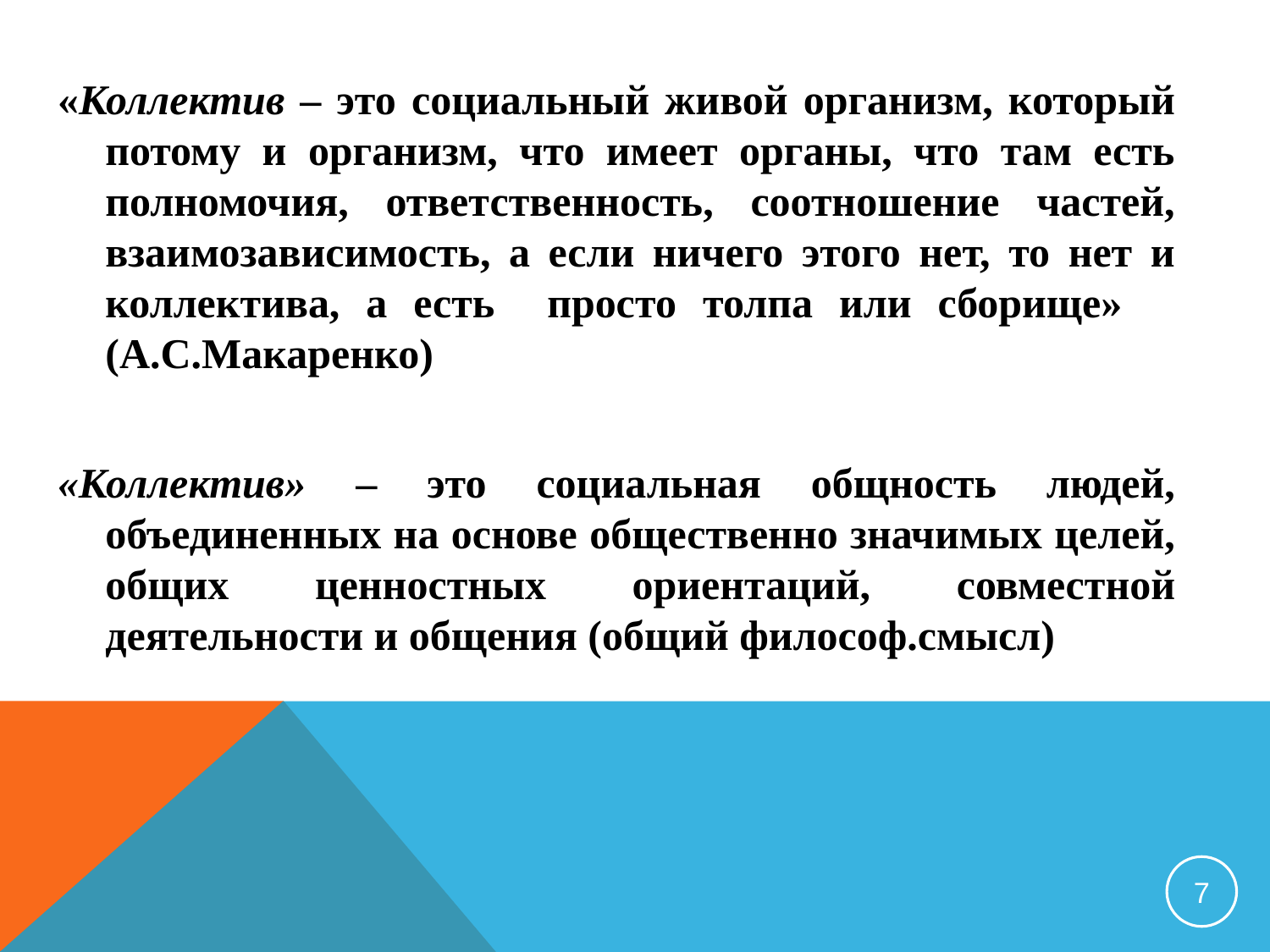

«Коллектив – это социальный живой организм, который потому и организм, что имеет органы, что там есть полномочия, ответственность, соотношение частей, взаимозависимость, а если ничего этого нет, то нет и коллектива, а есть  просто толпа или сборище»   (А.С.Макаренко)

«Коллектив» – это социальная общность людей, объединенных на основе общественно значимых целей, общих ценностных ориентаций, совместной деятельности и общения (общий философ.смысл)

7